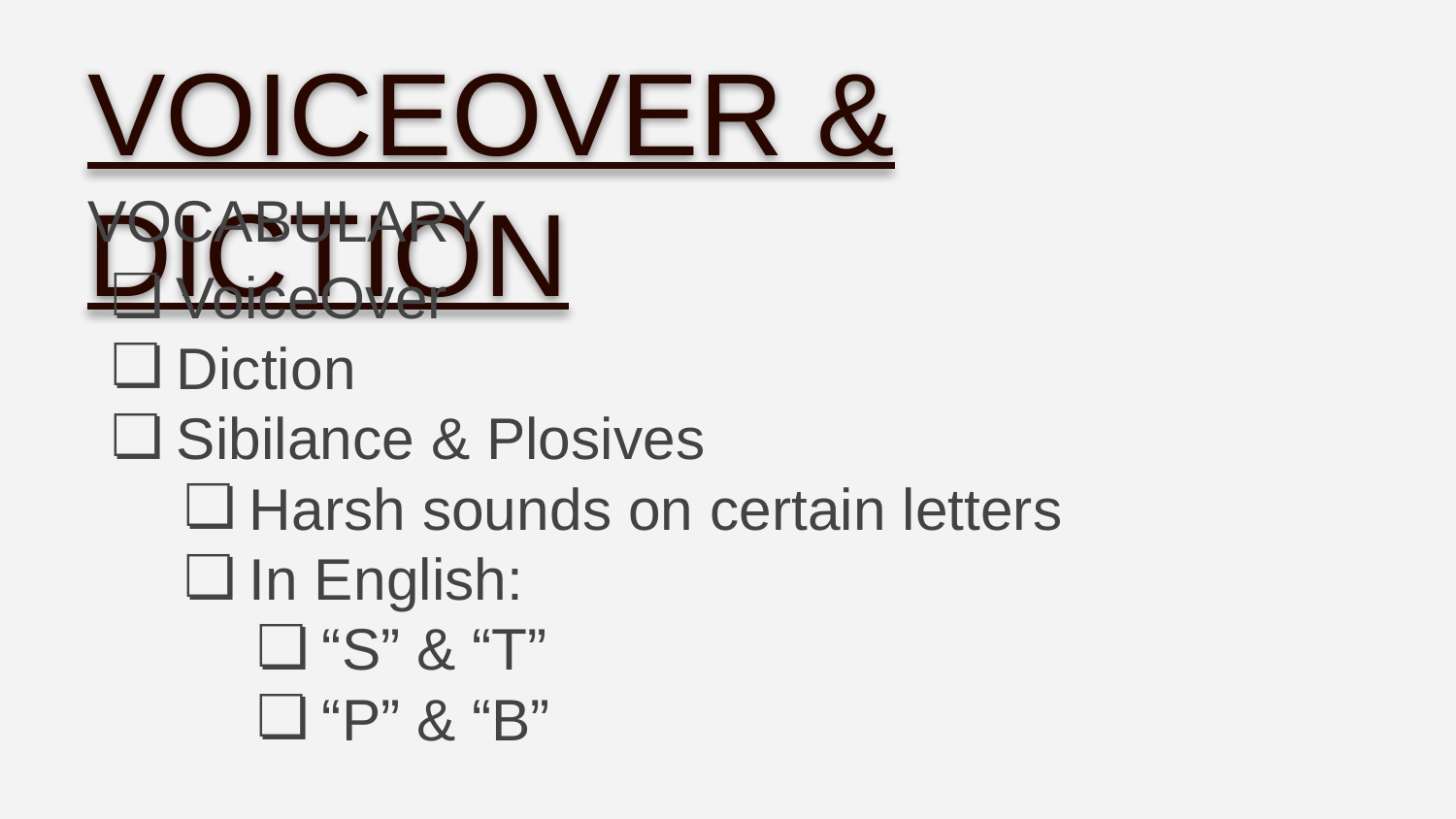

VOICEOVER & DICTION
VOCABULARY
VoiceOver
Diction
Sibilance & Plosives
Harsh sounds on certain letters
In English:
“S” & “T”
“P” & “B”